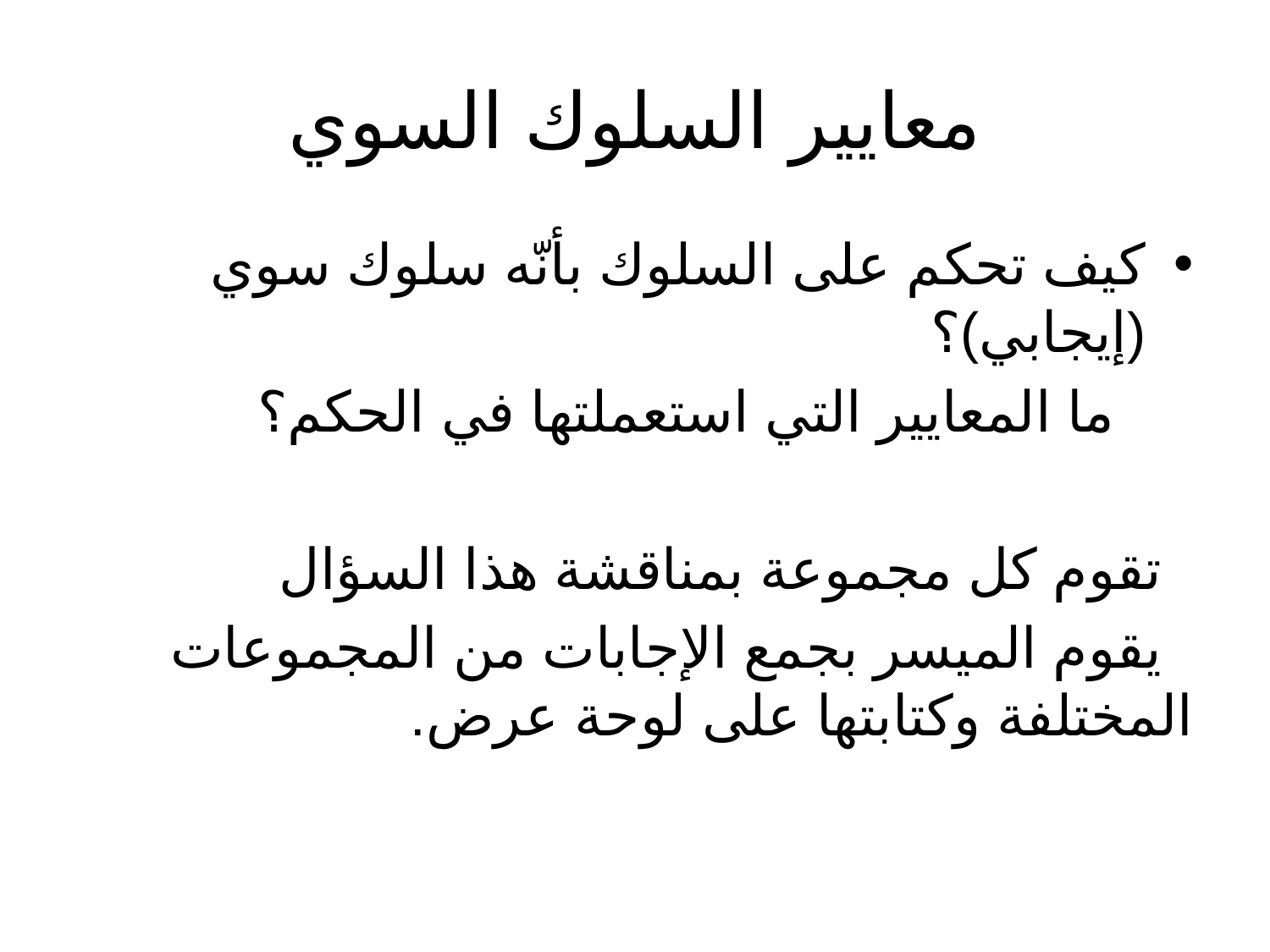

# معايير السلوك السوي
كيف تحكم على السلوك بأنّه سلوك سوي (إيجابي)؟
     ما المعايير التي استعملتها في الحكم؟

  تقوم كل مجموعة بمناقشة هذا السؤال
  يقوم الميسر بجمع الإجابات من المجموعات المختلفة وكتابتها على لوحة عرض.